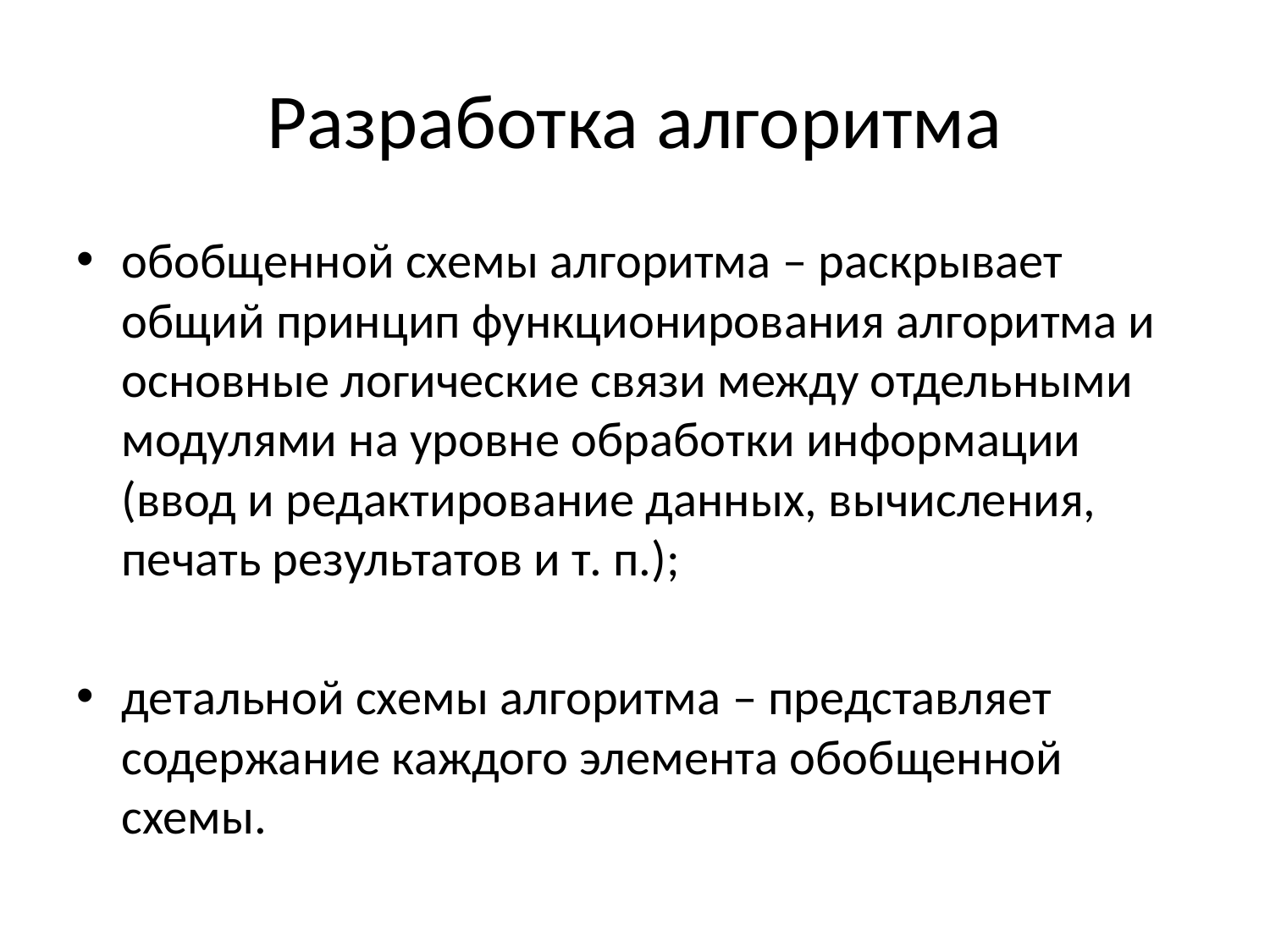

# Разработка алгоритма
обобщенной схемы алгоритма – раскрывает общий принцип функционирования алгоритма и основные логические связи между отдельными модулями на уровне обработки информации (ввод и редактирование данных, вычисления, печать результатов и т. п.);

детальной схемы алгоритма – представляет содержание каждого элемента обобщенной схемы.